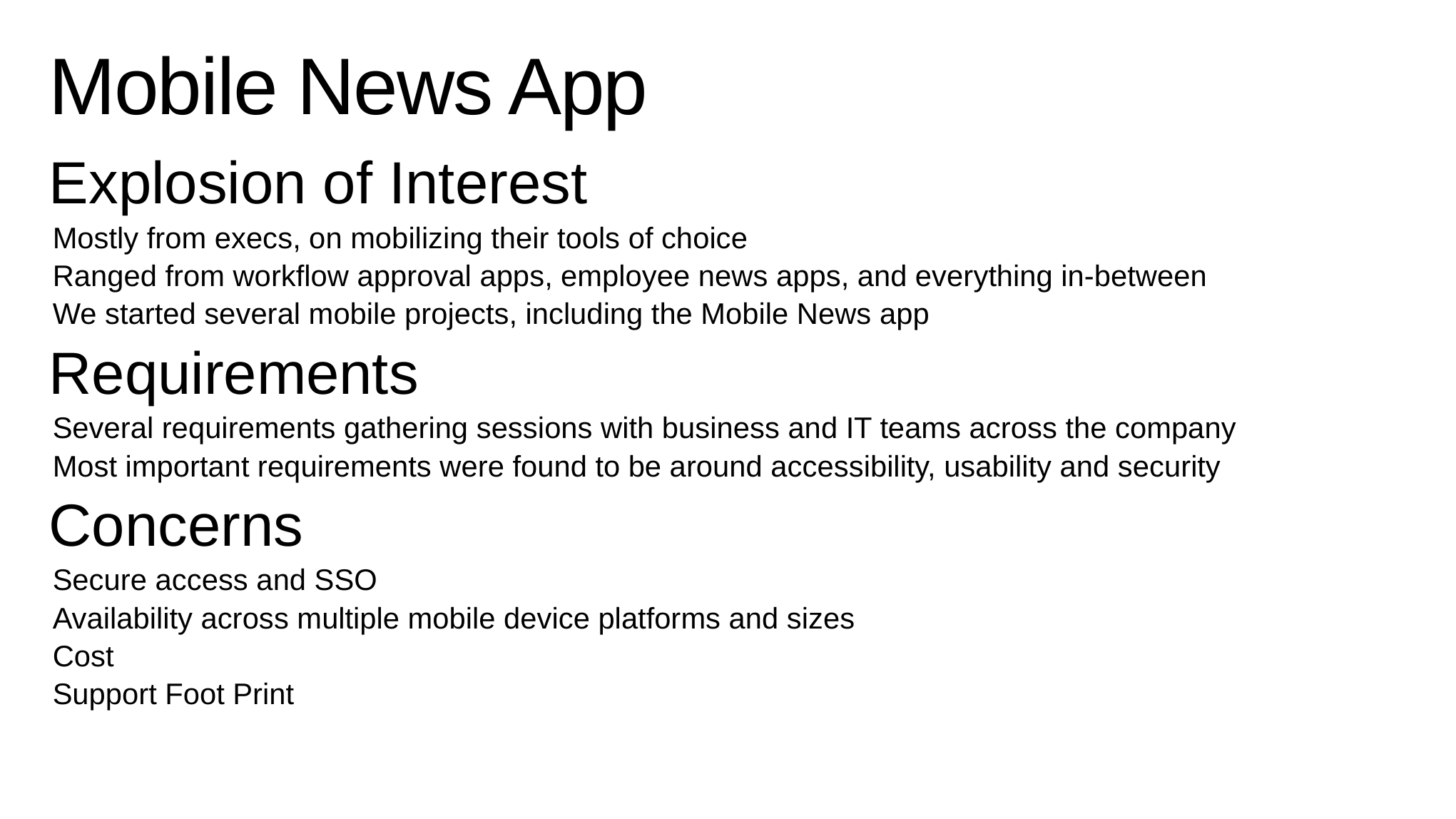

# Mobile News App
Explosion of Interest
Mostly from execs, on mobilizing their tools of choice
Ranged from workflow approval apps, employee news apps, and everything in-between
We started several mobile projects, including the Mobile News app
Requirements
Several requirements gathering sessions with business and IT teams across the company
Most important requirements were found to be around accessibility, usability and security
Concerns
Secure access and SSO
Availability across multiple mobile device platforms and sizes
Cost
Support Foot Print